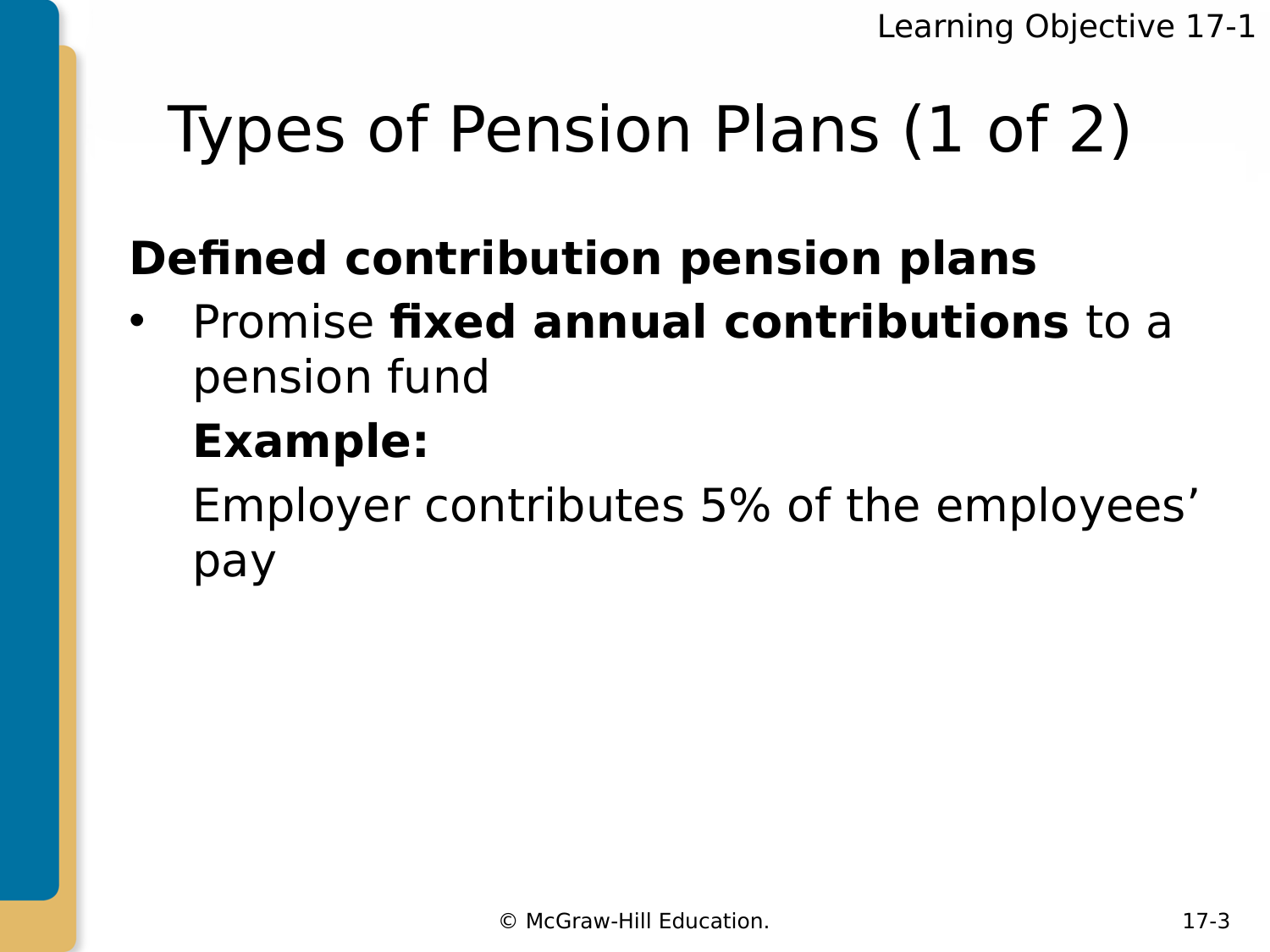

Learning Objective 17-1
# Types of Pension Plans (1 of 2)
Defined contribution pension plans
Promise fixed annual contributions to a pension fund
Example:
Employer contributes 5% of the employees’ pay